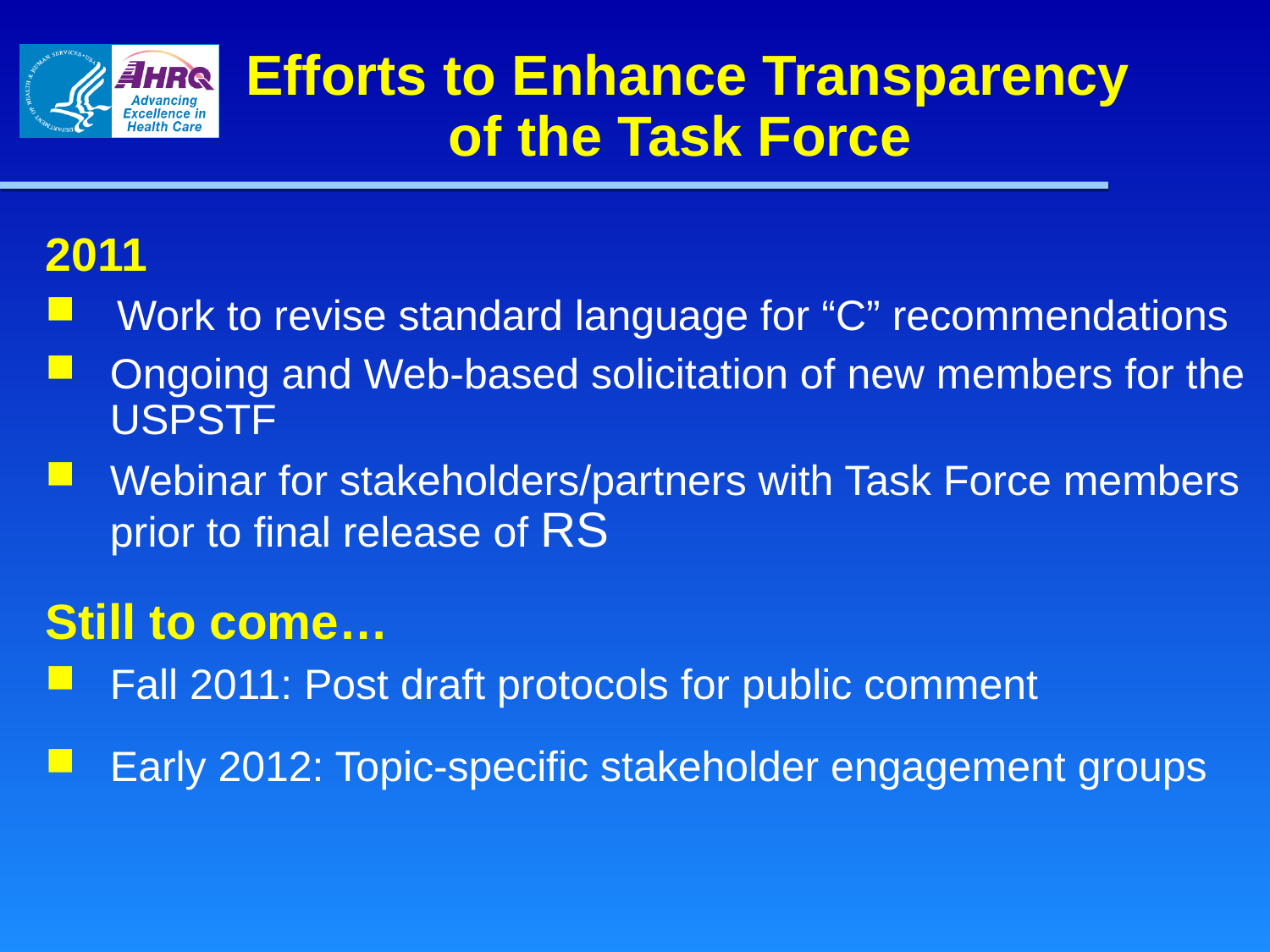

# Efforts to Enhance Transparency of the Task Force

Work to revise standard language for “C” recommendations
Ongoing and Web-based solicitation of new members for the USPSTF
Webinar for stakeholders/partners with Task Force members prior to final release of RS

Still to come…
Fall 2011: Post draft protocols for public comment

Early 2012: Topic-specific stakeholder engagement groups